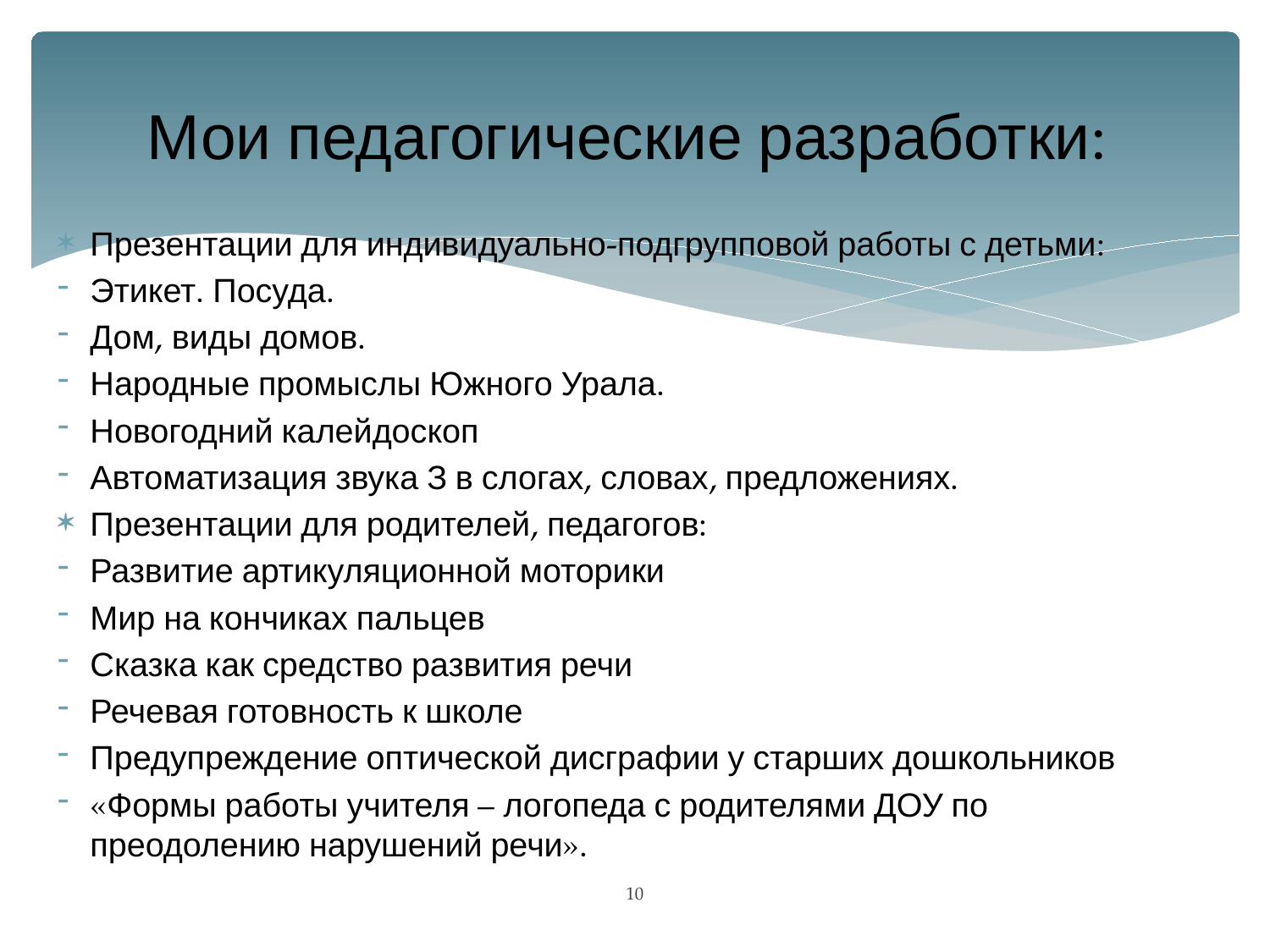

# Мои педагогические разработки:
Презентации для индивидуально-подгрупповой работы с детьми:
Этикет. Посуда.
Дом, виды домов.
Народные промыслы Южного Урала.
Новогодний калейдоскоп
Автоматизация звука З в слогах, словах, предложениях.
Презентации для родителей, педагогов:
Развитие артикуляционной моторики
Мир на кончиках пальцев
Сказка как средство развития речи
Речевая готовность к школе
Предупреждение оптической дисграфии у старших дошкольников
«Формы работы учителя – логопеда с родителями ДОУ по преодолению нарушений речи».

10